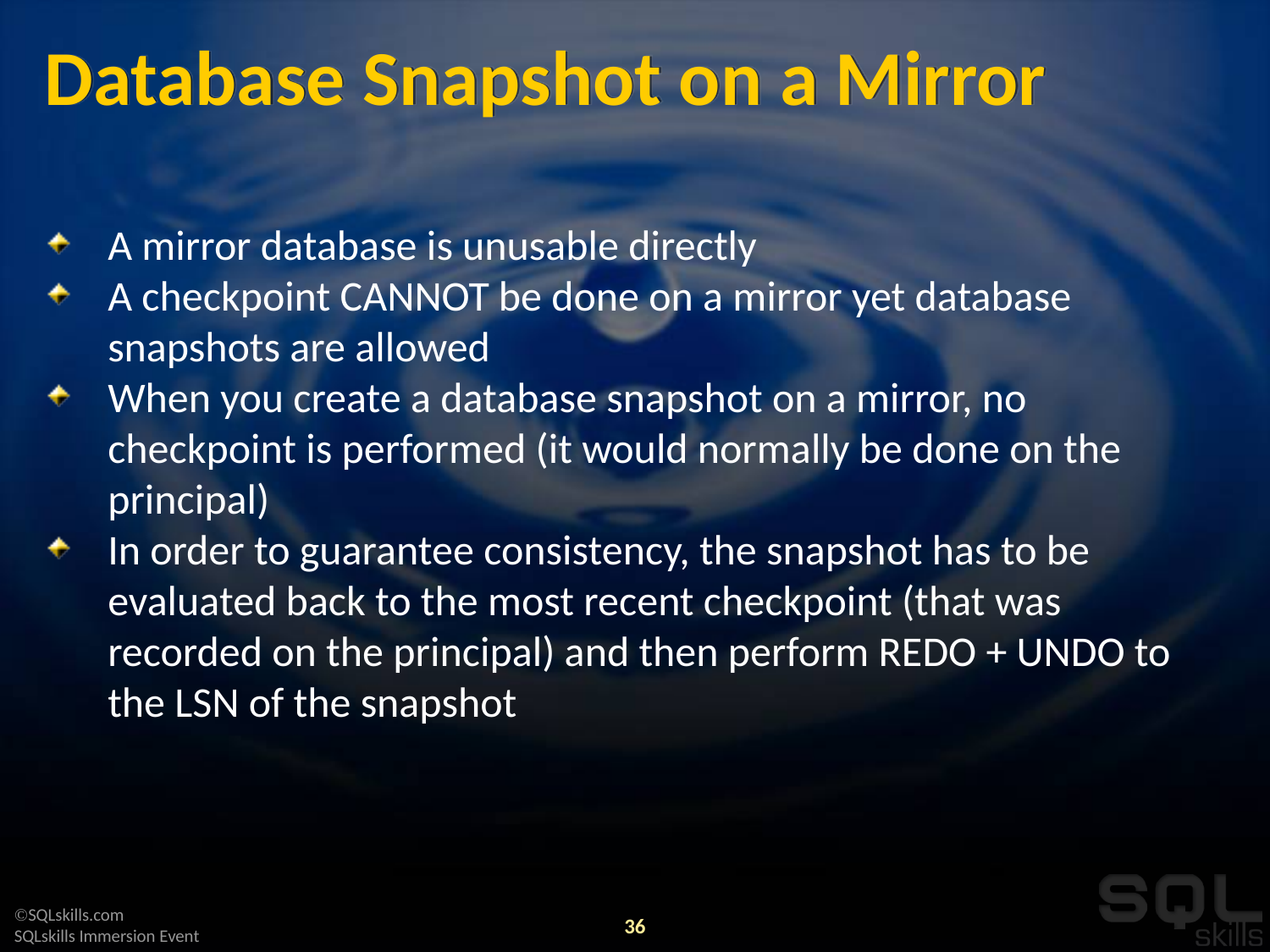

# Database Snapshot on a Mirror
A mirror database is unusable directly
A checkpoint CANNOT be done on a mirror yet database snapshots are allowed
When you create a database snapshot on a mirror, no checkpoint is performed (it would normally be done on the principal)
In order to guarantee consistency, the snapshot has to be evaluated back to the most recent checkpoint (that was recorded on the principal) and then perform REDO + UNDO to the LSN of the snapshot
36